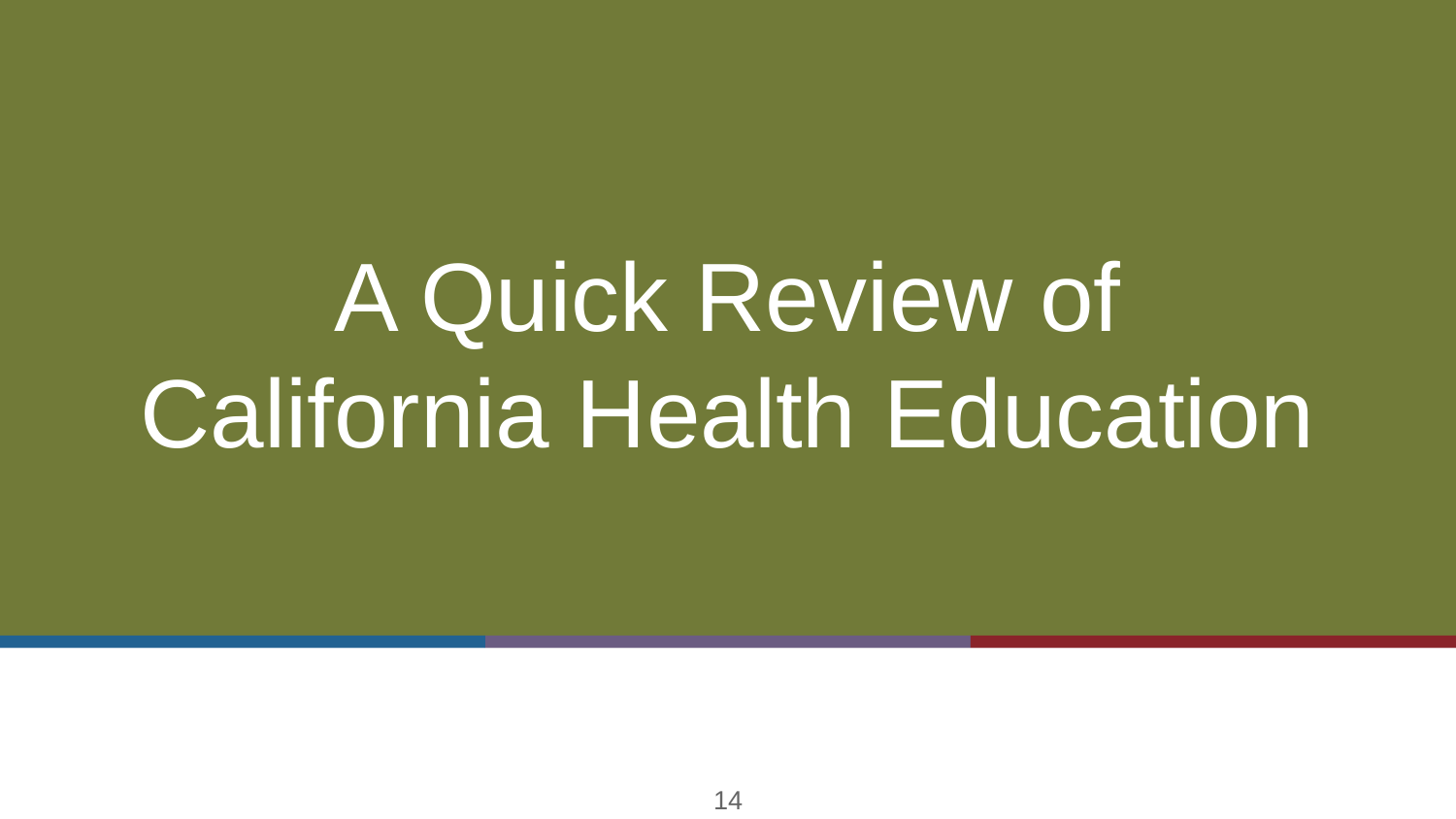

# A Quick Review of California Health Education
14